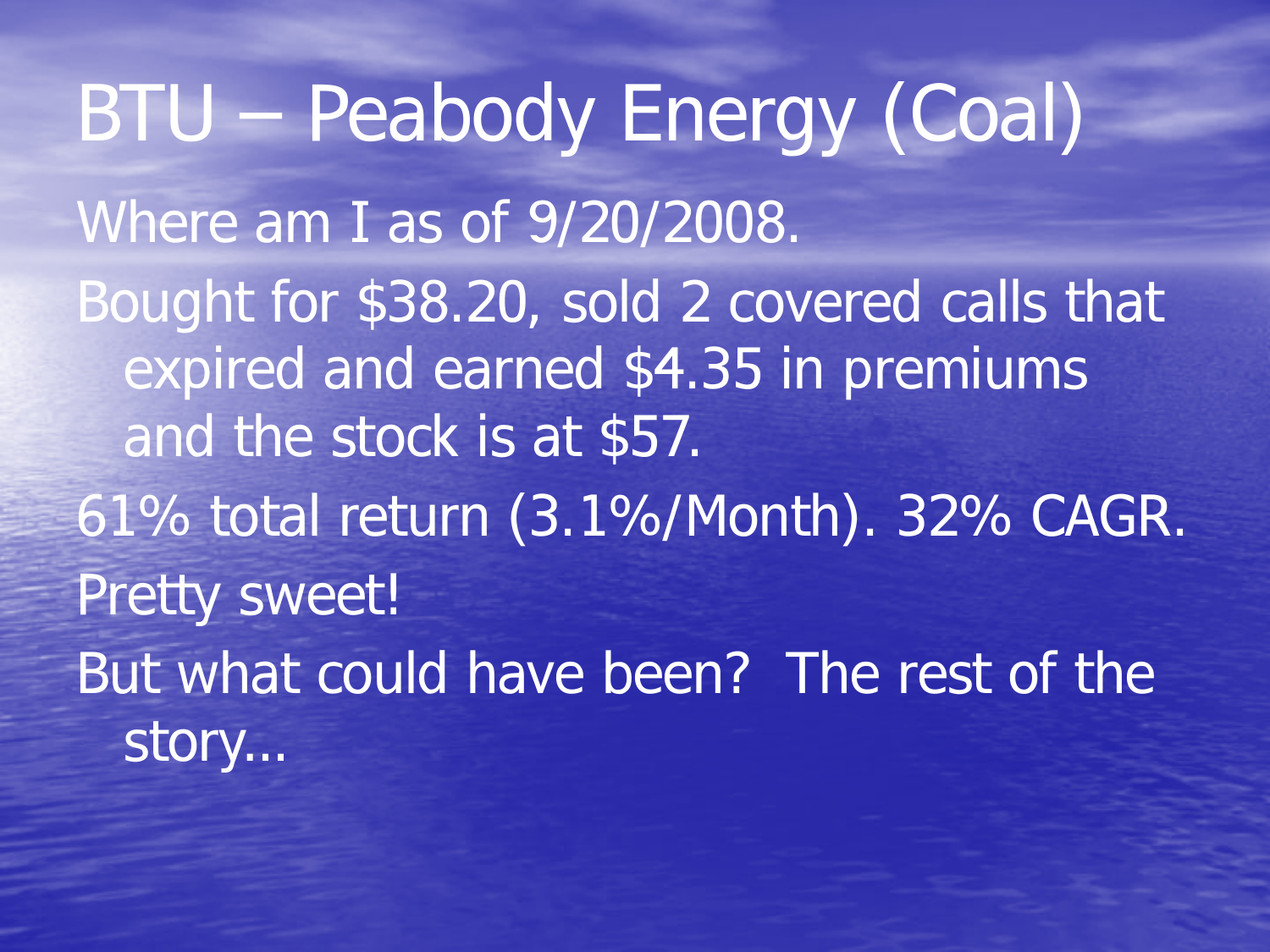

# BTU – Peabody Energy (Coal)
Where am I as of 9/20/2008.
Bought for $38.20, sold 2 covered calls that expired and earned $4.35 in premiums and the stock is at $57.
61% total return (3.1%/Month). 32% CAGR.
Pretty sweet!
But what could have been?  The rest of the story…